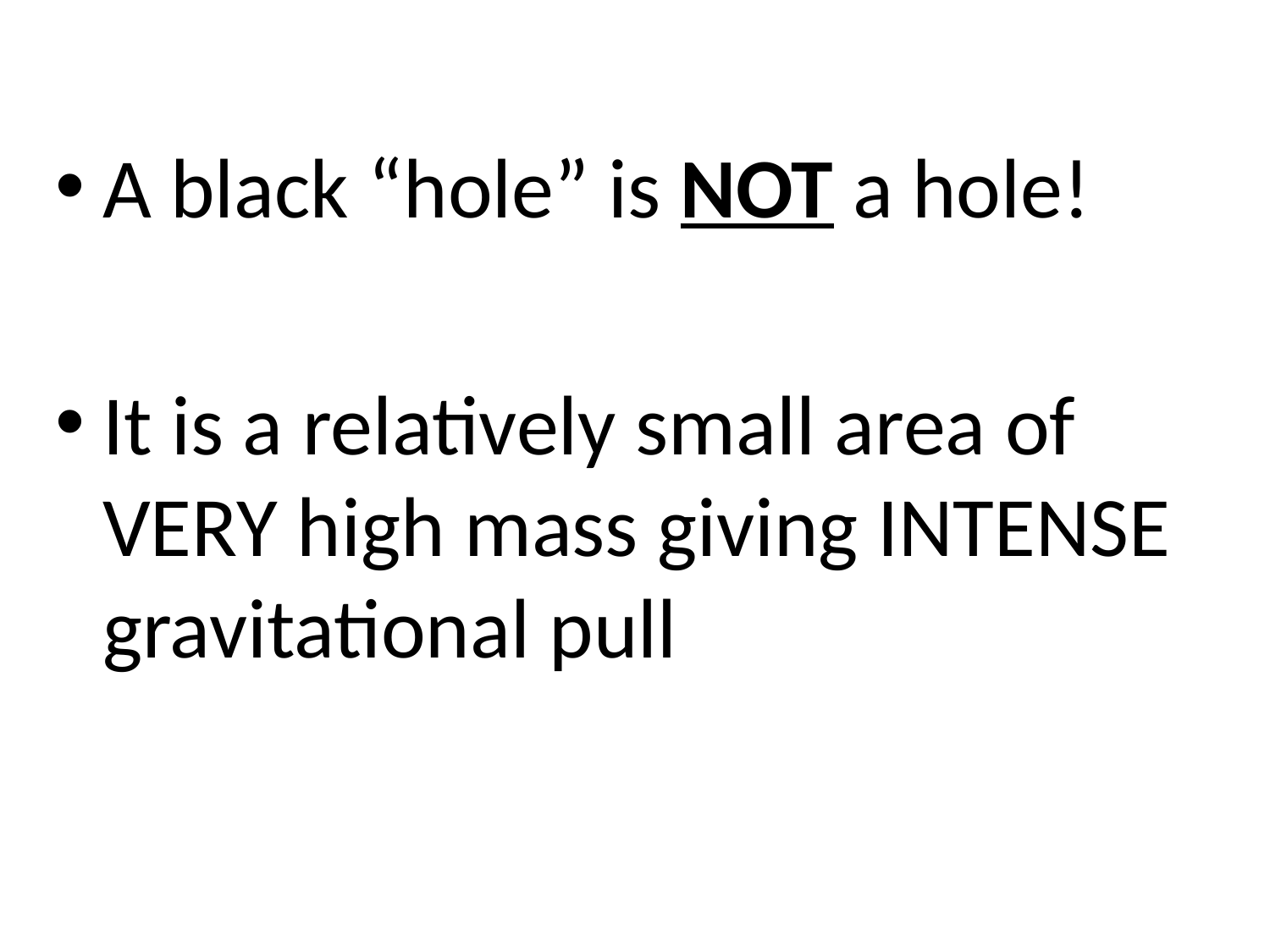

A black “hole” is NOT a hole!

It is a relatively small area of VERY high mass giving INTENSE gravitational pull